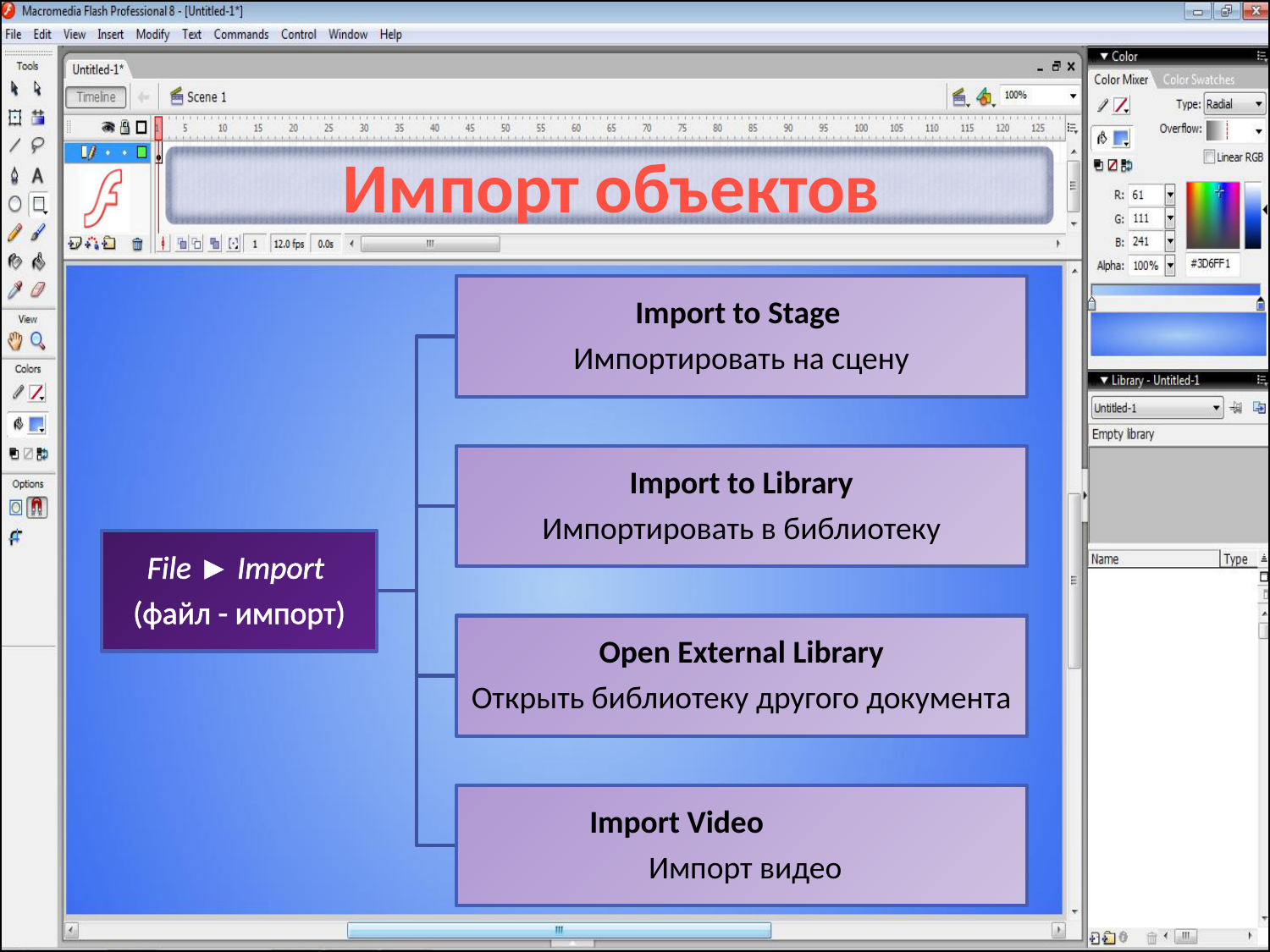

Импорт объектов
File ► Import
(файл - импорт)
Import to Stage
Импортировать на сцену
Import to Library
Импортировать в библиотеку
Open External Library
Открыть библиотеку другого документа
Import Video
 Импорт видео